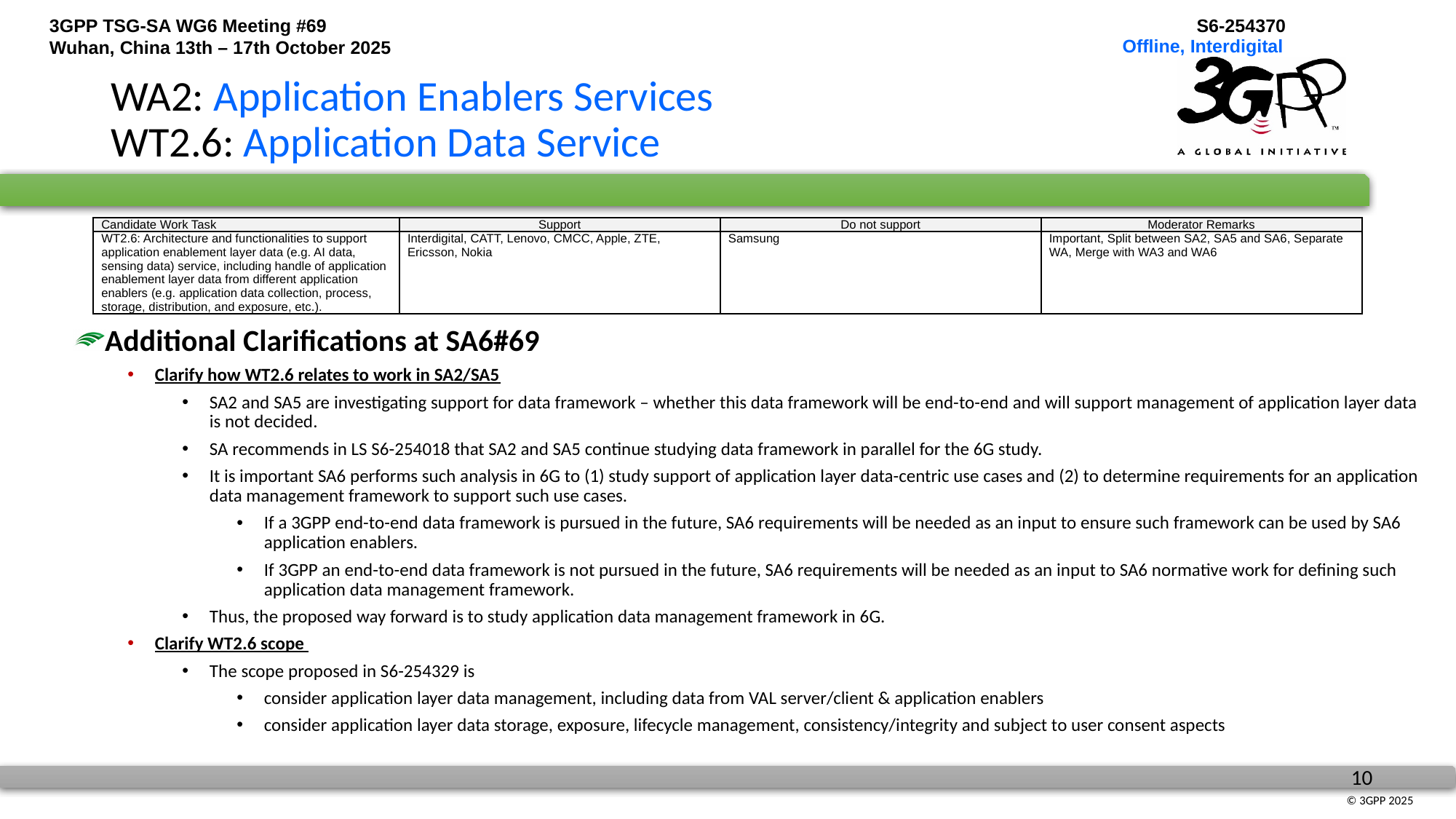

Offline, Interdigital
# WA2: Application Enablers Services WT2.6: Application Data Service
| Candidate Work Task | Support | Do not support | Moderator Remarks |
| --- | --- | --- | --- |
| WT2.6: Architecture and functionalities to support application enablement layer data (e.g. AI data, sensing data) service, including handle of application enablement layer data from different application enablers (e.g. application data collection, process, storage, distribution, and exposure, etc.). | Interdigital, CATT, Lenovo, CMCC, Apple, ZTE, Ericsson, Nokia | Samsung | Important, Split between SA2, SA5 and SA6, Separate WA, Merge with WA3 and WA6 |
Additional Clarifications at SA6#69
Clarify how WT2.6 relates to work in SA2/SA5
SA2 and SA5 are investigating support for data framework – whether this data framework will be end-to-end and will support management of application layer data is not decided.
SA recommends in LS S6-254018 that SA2 and SA5 continue studying data framework in parallel for the 6G study.
It is important SA6 performs such analysis in 6G to (1) study support of application layer data-centric use cases and (2) to determine requirements for an application data management framework to support such use cases.
If a 3GPP end-to-end data framework is pursued in the future, SA6 requirements will be needed as an input to ensure such framework can be used by SA6 application enablers.
If 3GPP an end-to-end data framework is not pursued in the future, SA6 requirements will be needed as an input to SA6 normative work for defining such application data management framework.
Thus, the proposed way forward is to study application data management framework in 6G.
Clarify WT2.6 scope
The scope proposed in S6-254329 is
consider application layer data management, including data from VAL server/client & application enablers
consider application layer data storage, exposure, lifecycle management, consistency/integrity and subject to user consent aspects